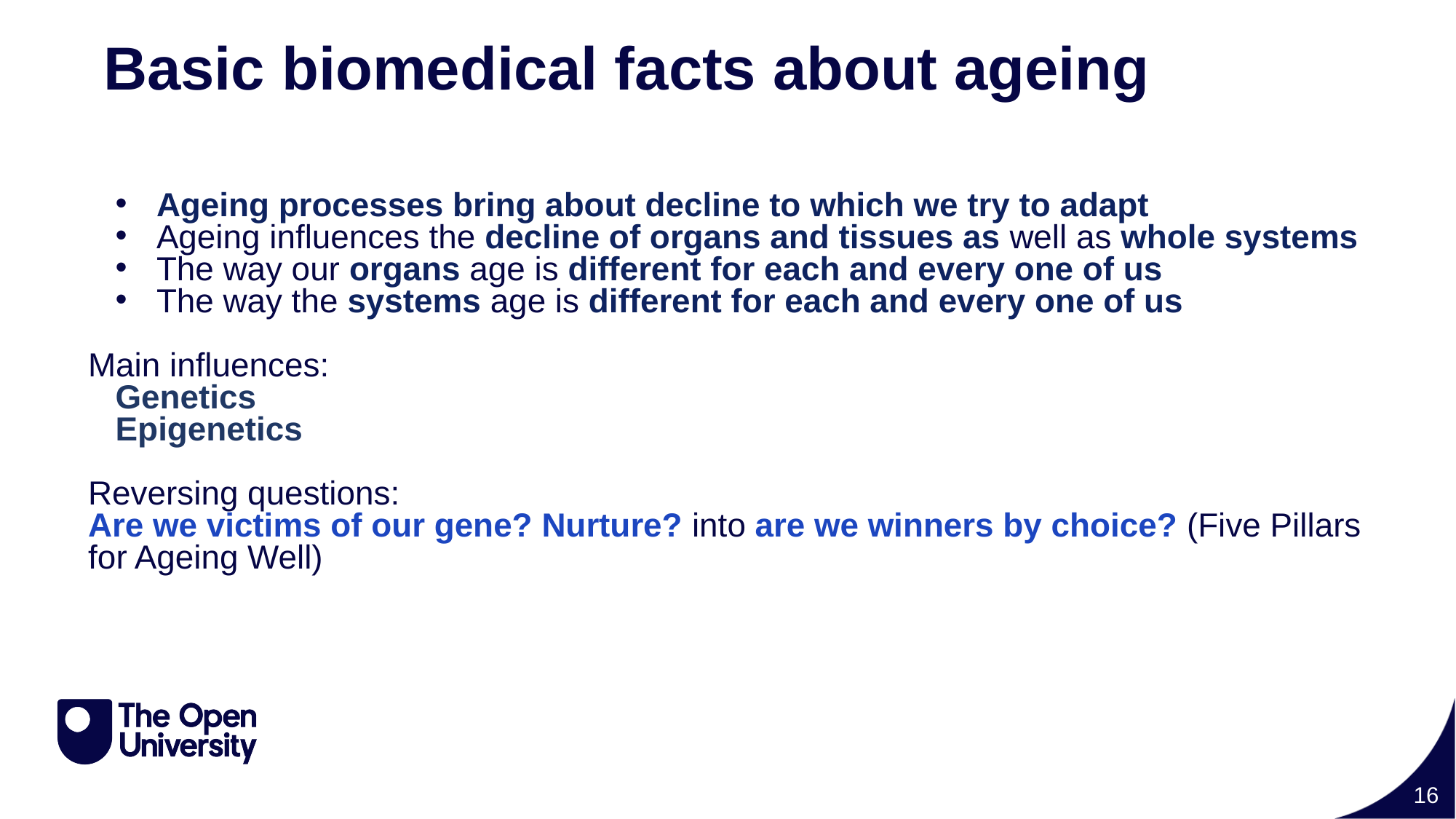

Basic biomedical facts about ageing
Ageing processes bring about decline to which we try to adapt
Ageing influences the decline of organs and tissues as well as whole systems
The way our organs age is different for each and every one of us
The way the systems age is different for each and every one of us

Main influences:
Genetics
Epigenetics

Reversing questions:
Are we victims of our gene? Nurture? into are we winners by choice? (Five Pillars for Ageing Well)